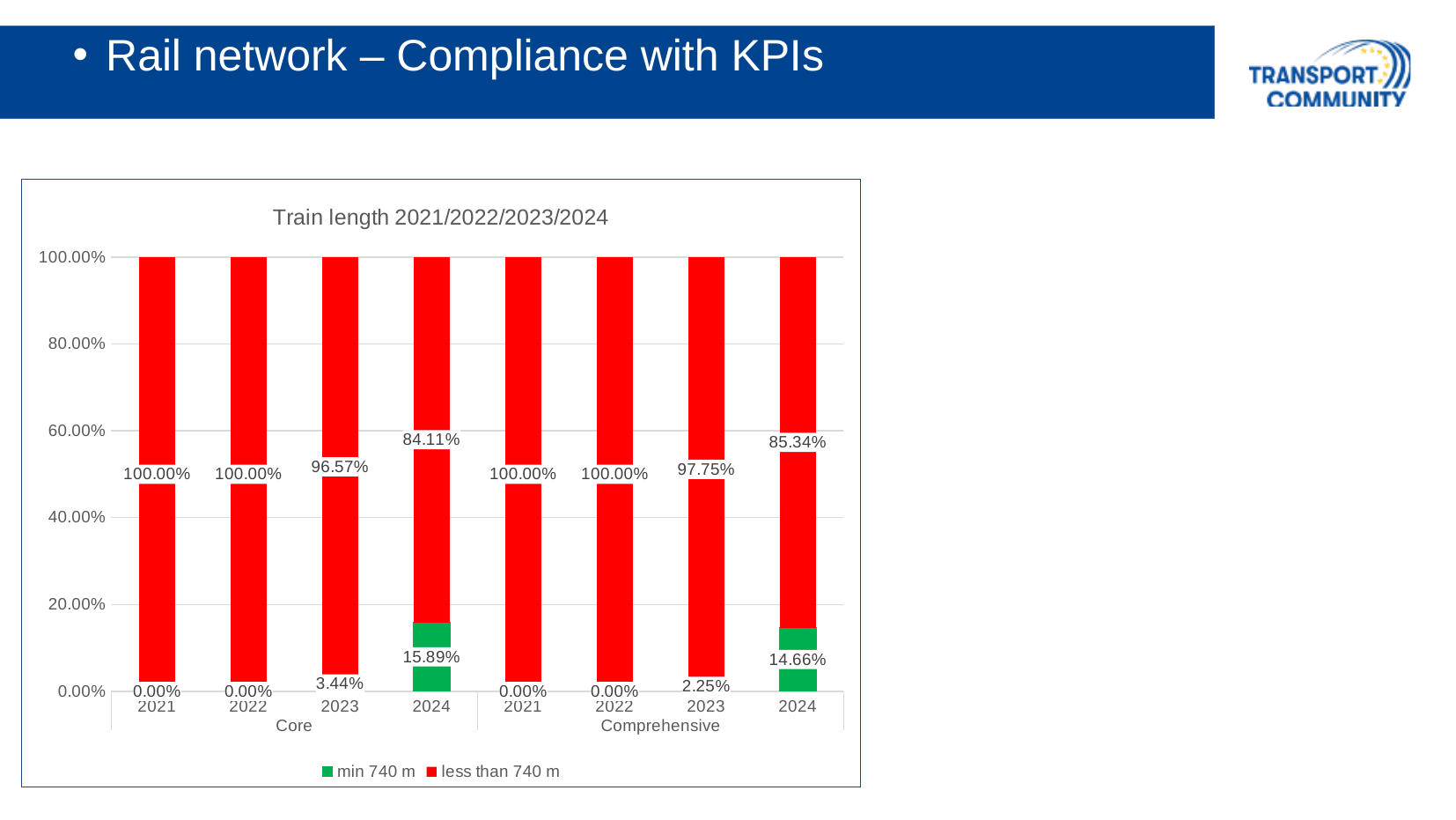

# Rail network – Compliance with KPIs

### Chart: Train length 2021/2022/2023/2024

| Category | min 740 m | less than 740 m |
|---|---|---|
| 2021 | 0.0 | 1.0 |
| 2022 | 0.0 | 1.0 |
| 2023 | 0.0344 | 0.9657 |
| 2024 | 0.1589 | 0.8411 |
| 2021 | 0.0 | 1.0 |
| 2022 | 0.0 | 1.0 |
| 2023 | 0.0225 | 0.9775 |
| 2024 | 0.1466 | 0.8534 |